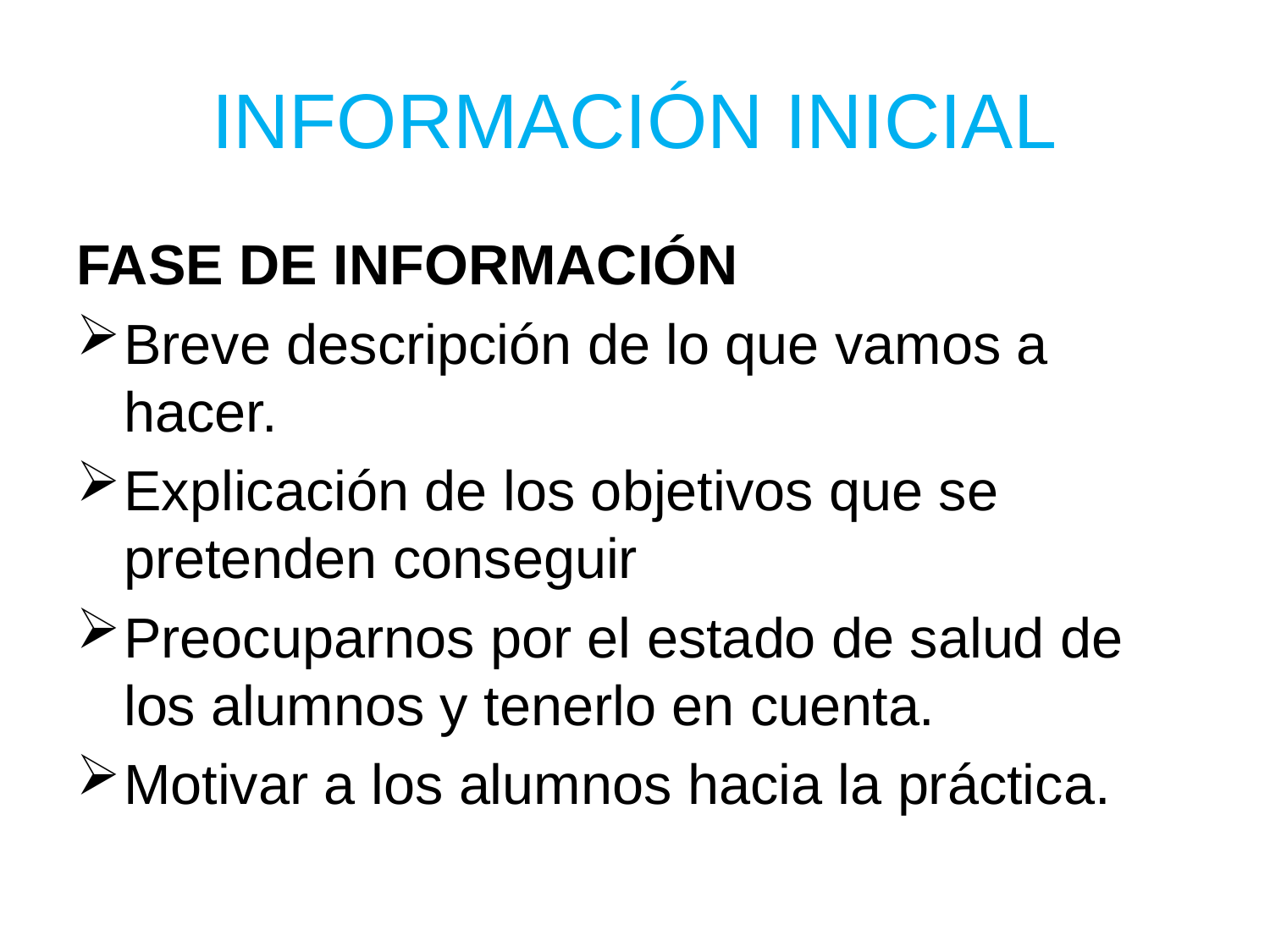

# INFORMACIÓN INICIAL
FASE DE INFORMACIÓN
Breve descripción de lo que vamos a hacer.
Explicación de los objetivos que se pretenden conseguir
Preocuparnos por el estado de salud de los alumnos y tenerlo en cuenta.
Motivar a los alumnos hacia la práctica.